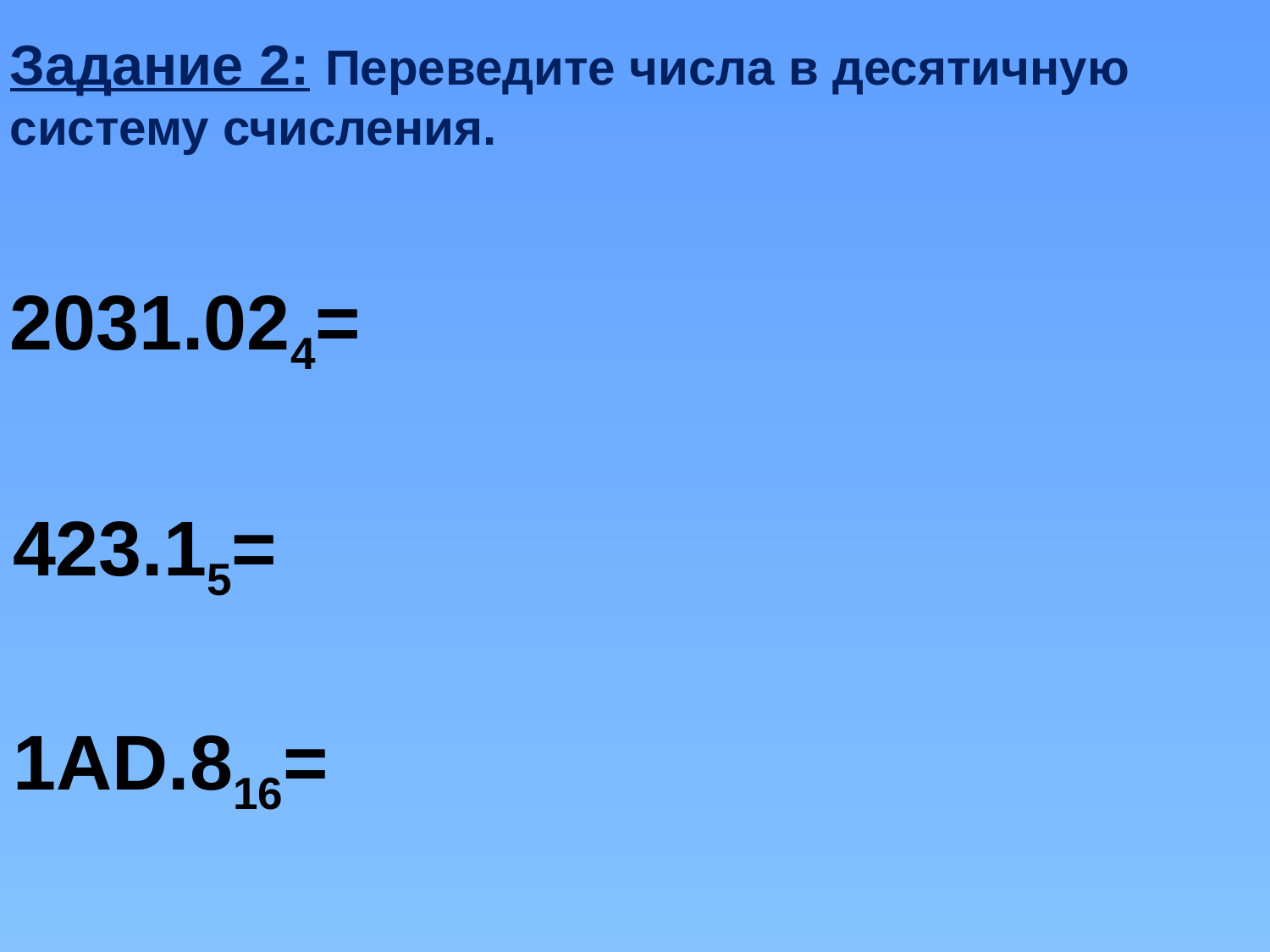

Задание 2: Переведите числа в десятичную систему счисления.
2031.024=
423.15=
1AD.816=